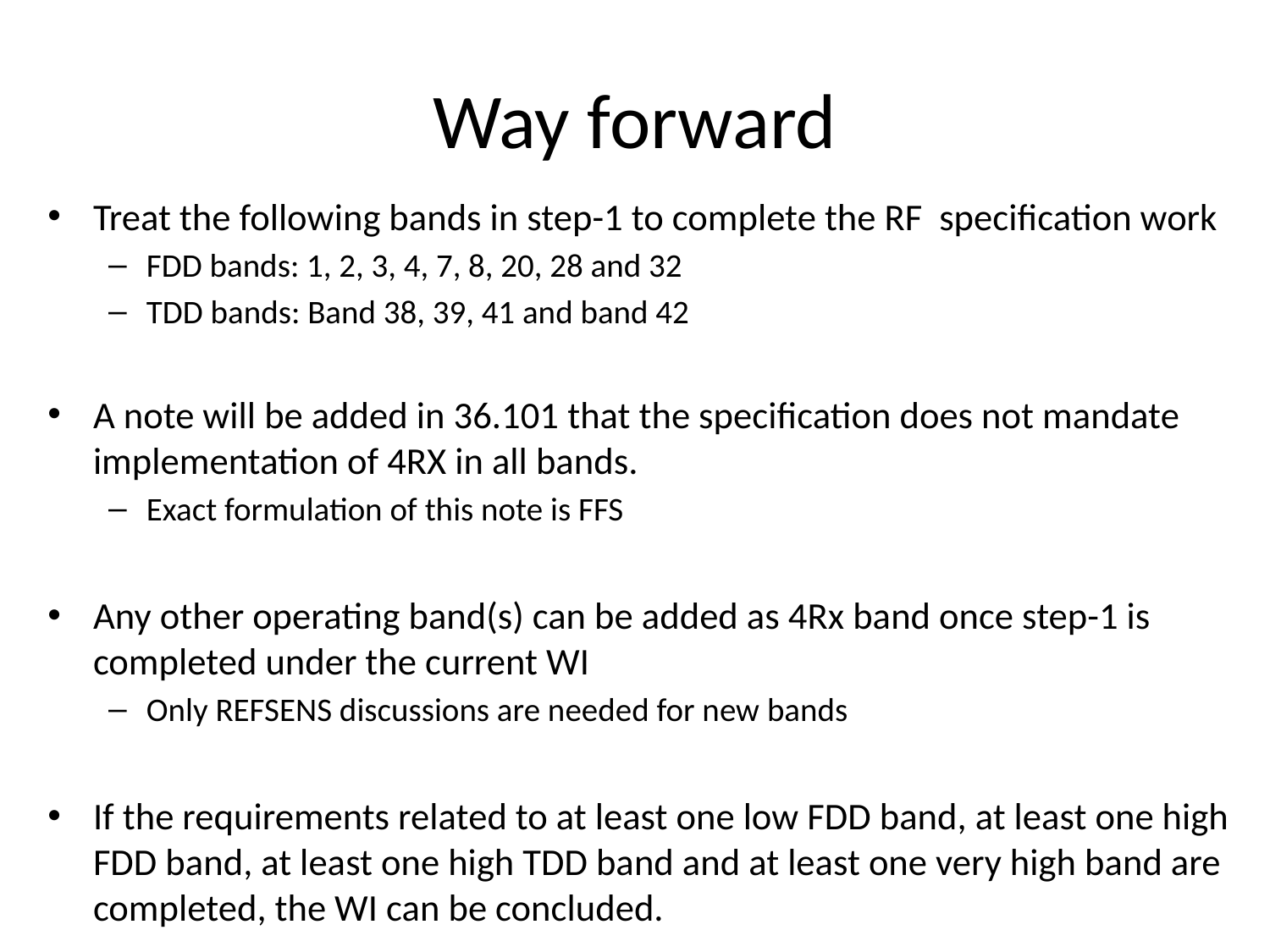

# Way forward
Treat the following bands in step-1 to complete the RF  specification work
FDD bands: 1, 2, 3, 4, 7, 8, 20, 28 and 32
TDD bands: Band 38, 39, 41 and band 42

A note will be added in 36.101 that the specification does not mandate implementation of 4RX in all bands.
Exact formulation of this note is FFS

Any other operating band(s) can be added as 4Rx band once step-1 is completed under the current WI
Only REFSENS discussions are needed for new bands

If the requirements related to at least one low FDD band, at least one high FDD band, at least one high TDD band and at least one very high band are completed, the WI can be concluded.